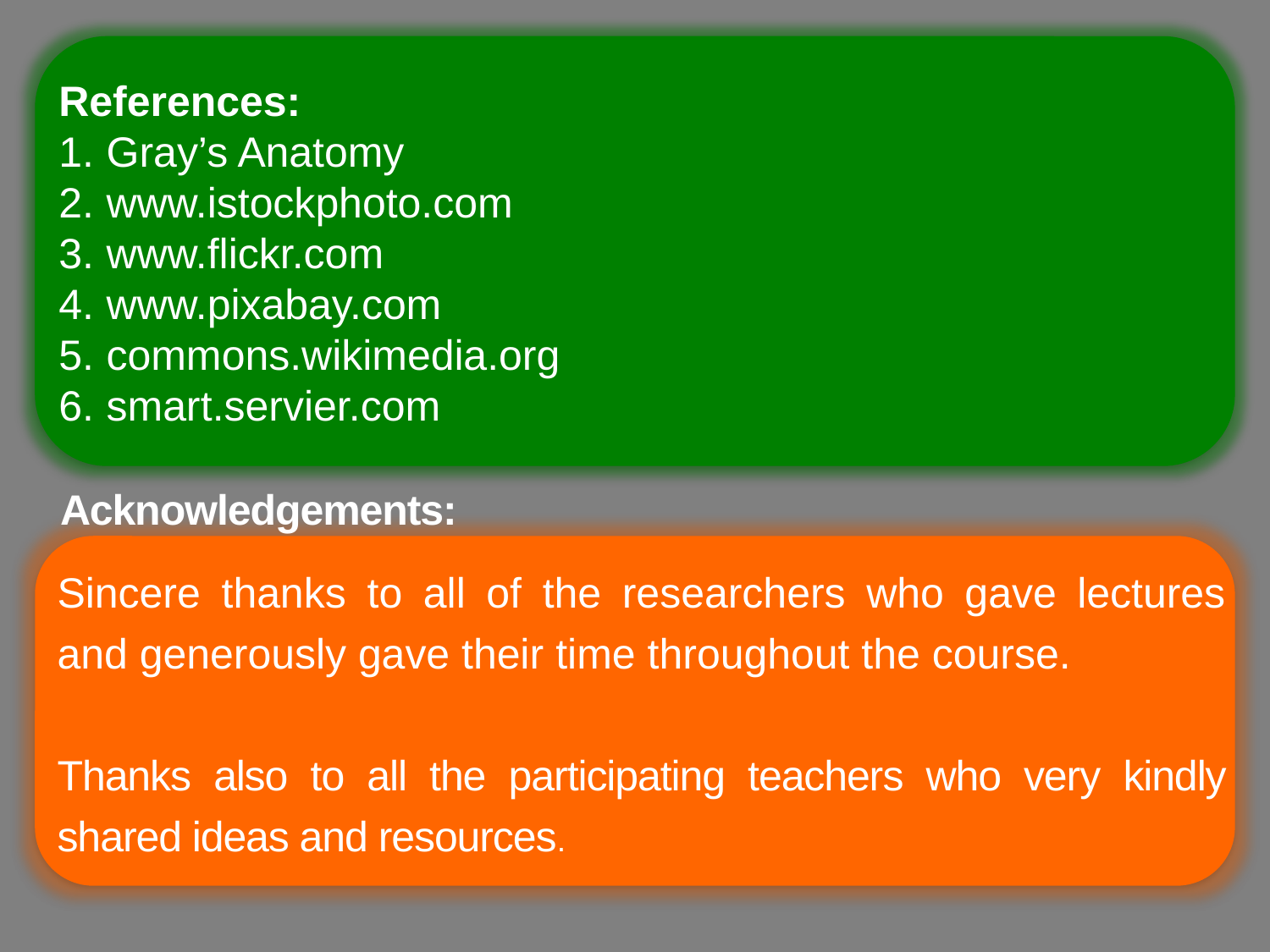

References:
Gray’s Anatomy
www.istockphoto.com
www.flickr.com
www.pixabay.com
commons.wikimedia.org
smart.servier.com

Acknowledgements:

Sincere thanks to all of the researchers who gave lectures and generously gave their time throughout the course.

Thanks also to all the participating teachers who very kindly shared ideas and resources.